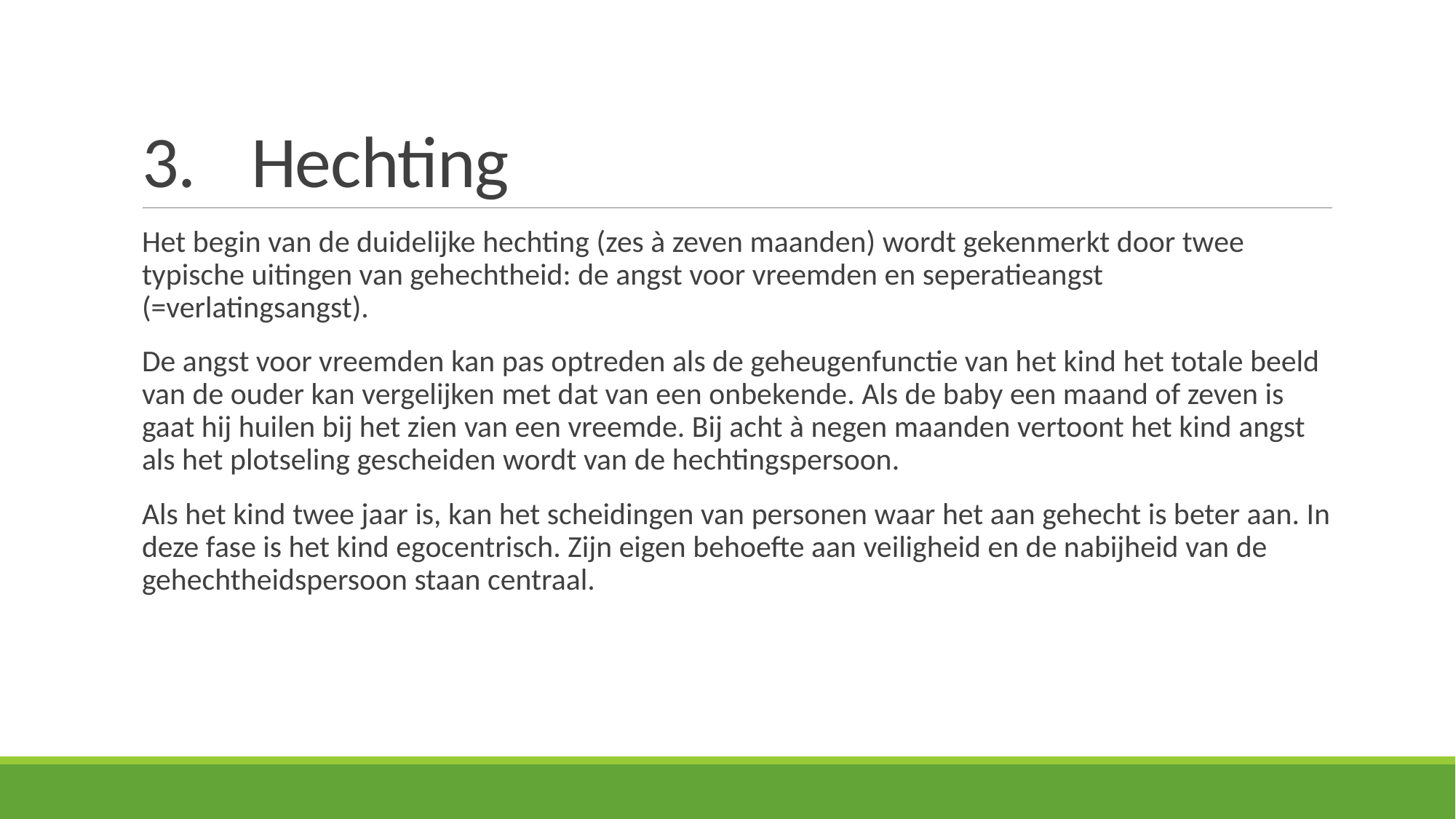

# 3.	Hechting
Het begin van de duidelijke hechting (zes à zeven maanden) wordt gekenmerkt door twee typische uitingen van gehechtheid: de angst voor vreemden en seperatieangst (=verlatingsangst).
De angst voor vreemden kan pas optreden als de geheugenfunctie van het kind het totale beeld van de ouder kan vergelijken met dat van een onbekende. Als de baby een maand of zeven is gaat hij huilen bij het zien van een vreemde. Bij acht à negen maanden vertoont het kind angst als het plotseling gescheiden wordt van de hechtingspersoon.
Als het kind twee jaar is, kan het scheidingen van personen waar het aan gehecht is beter aan. In deze fase is het kind egocentrisch. Zijn eigen behoefte aan veiligheid en de nabijheid van de gehechtheidspersoon staan centraal.